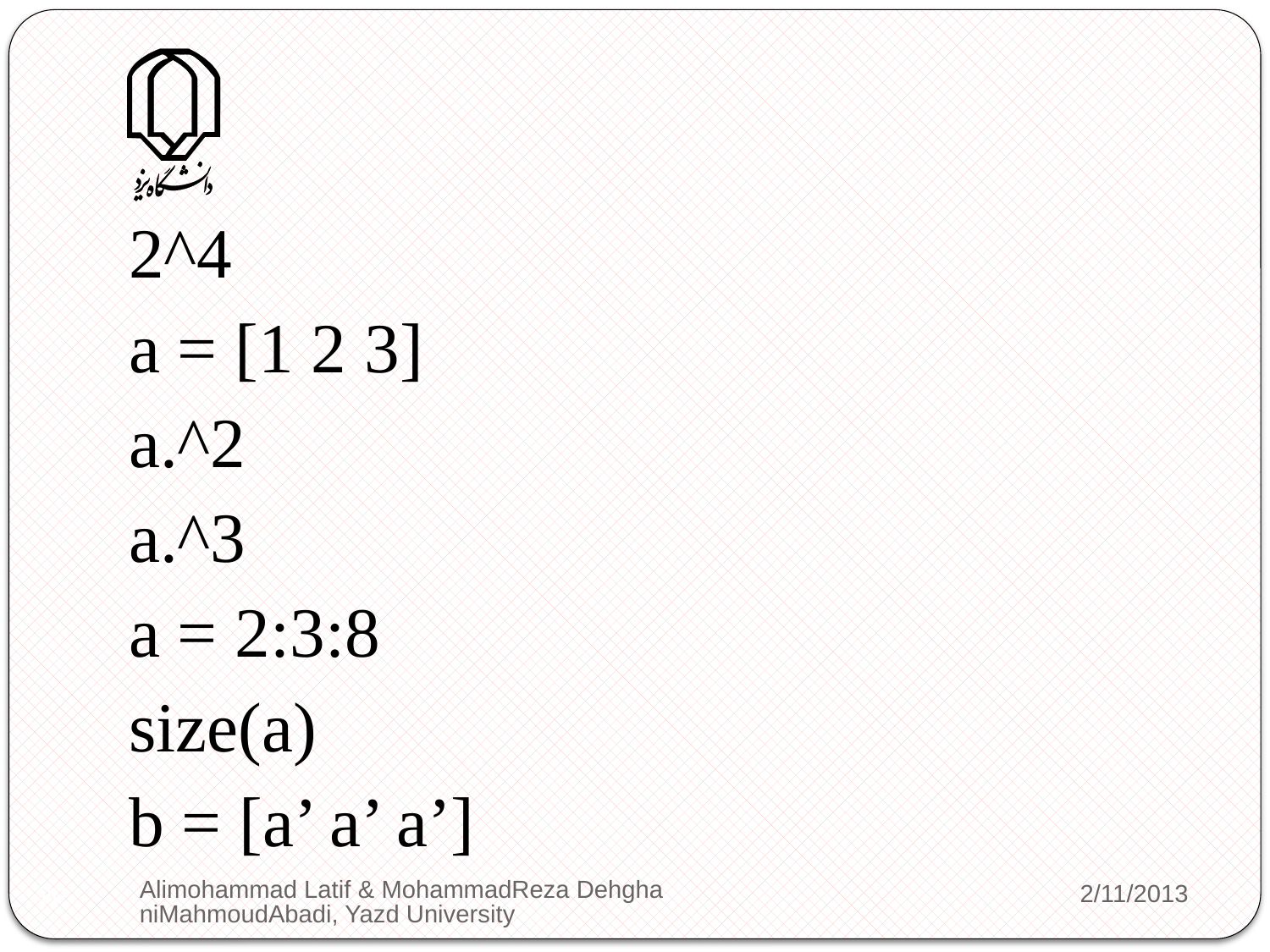

2^4
a = [1 2 3]
a.^2
a.^3
a = 2:3:8
size(a)
b = [a’ a’ a’]
Alimohammad Latif & MohammadReza DehghaniMahmoudAbadi, Yazd University
2/11/2013
90